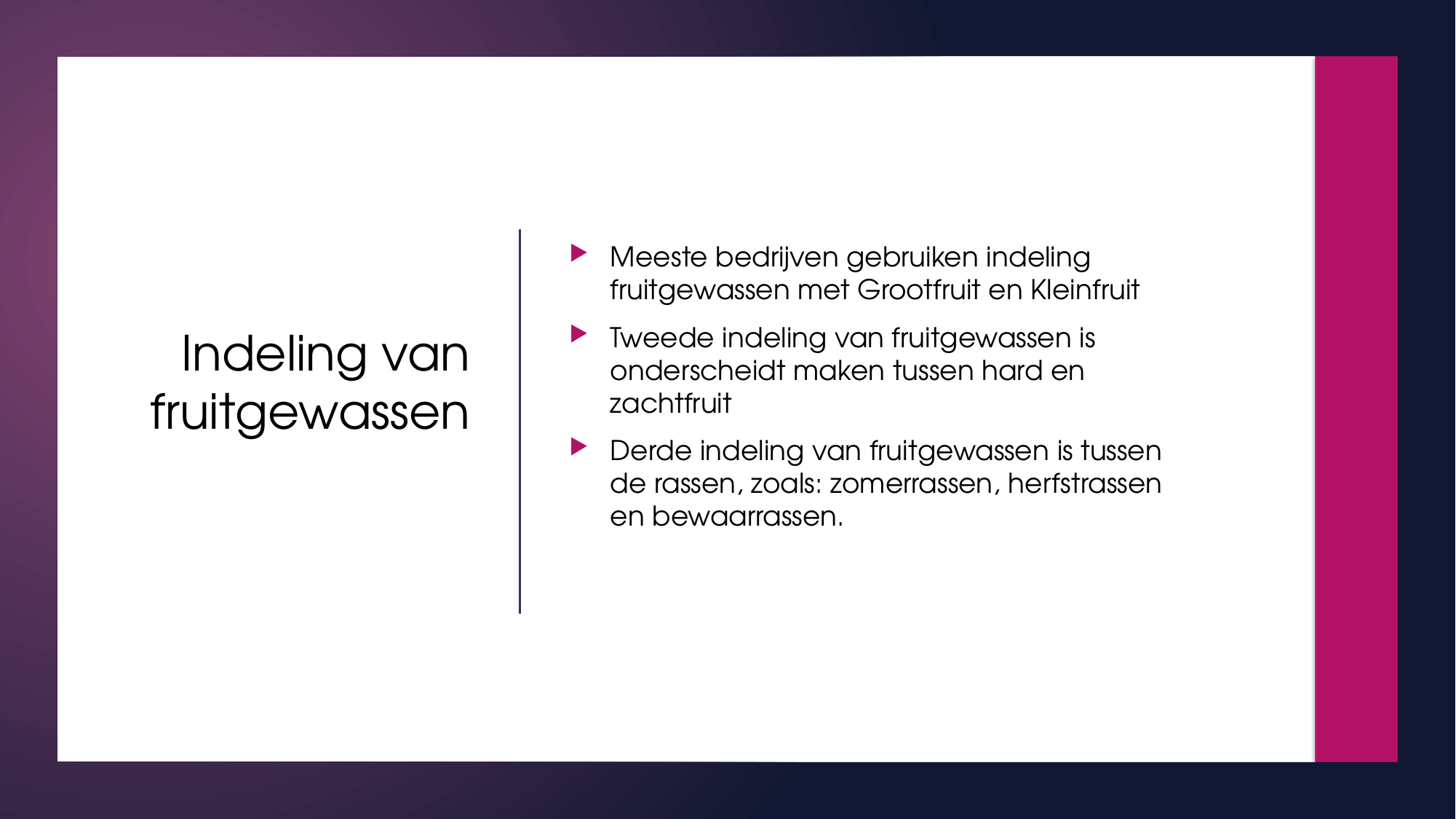

Meeste bedrijven gebruiken indeling fruitgewassen met Grootfruit en Kleinfruit
Tweede indeling van fruitgewassen is onderscheidt maken tussen hard en zachtfruit
Derde indeling van fruitgewassen is tussen de rassen, zoals: zomerrassen, herfstrassen en bewaarrassen.

# Indeling van fruitgewassen